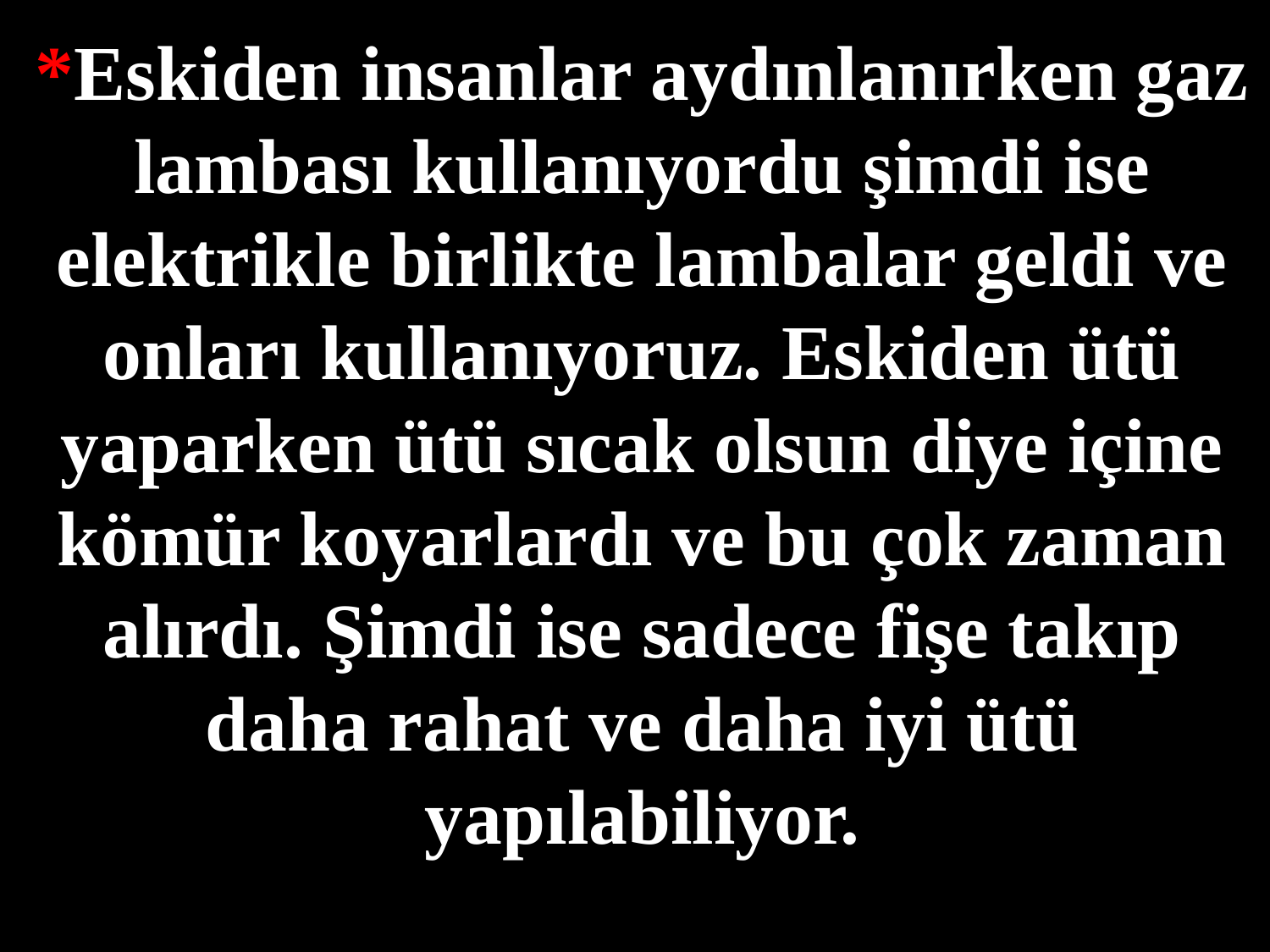

*Eskiden insanlar aydınlanırken gaz lambası kullanıyordu şimdi ise elektrikle birlikte lambalar geldi ve onları kullanıyoruz. Eskiden ütü yaparken ütü sıcak olsun diye içine kömür koyarlardı ve bu çok zaman alırdı. Şimdi ise sadece fişe takıp daha rahat ve daha iyi ütü yapılabiliyor.